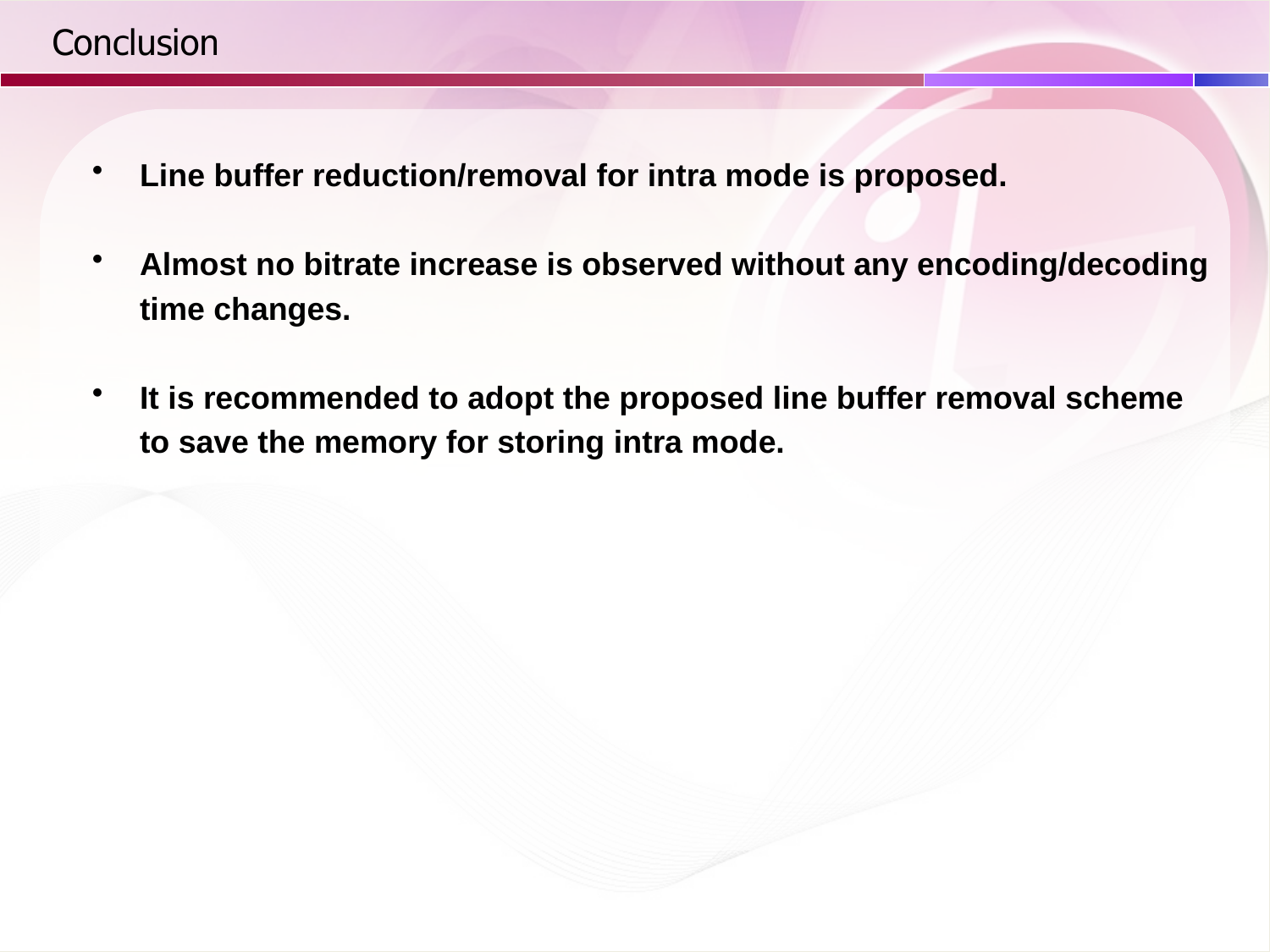

# Conclusion
Line buffer reduction/removal for intra mode is proposed.

Almost no bitrate increase is observed without any encoding/decoding
	time changes.

It is recommended to adopt the proposed line buffer removal scheme
	to save the memory for storing intra mode.